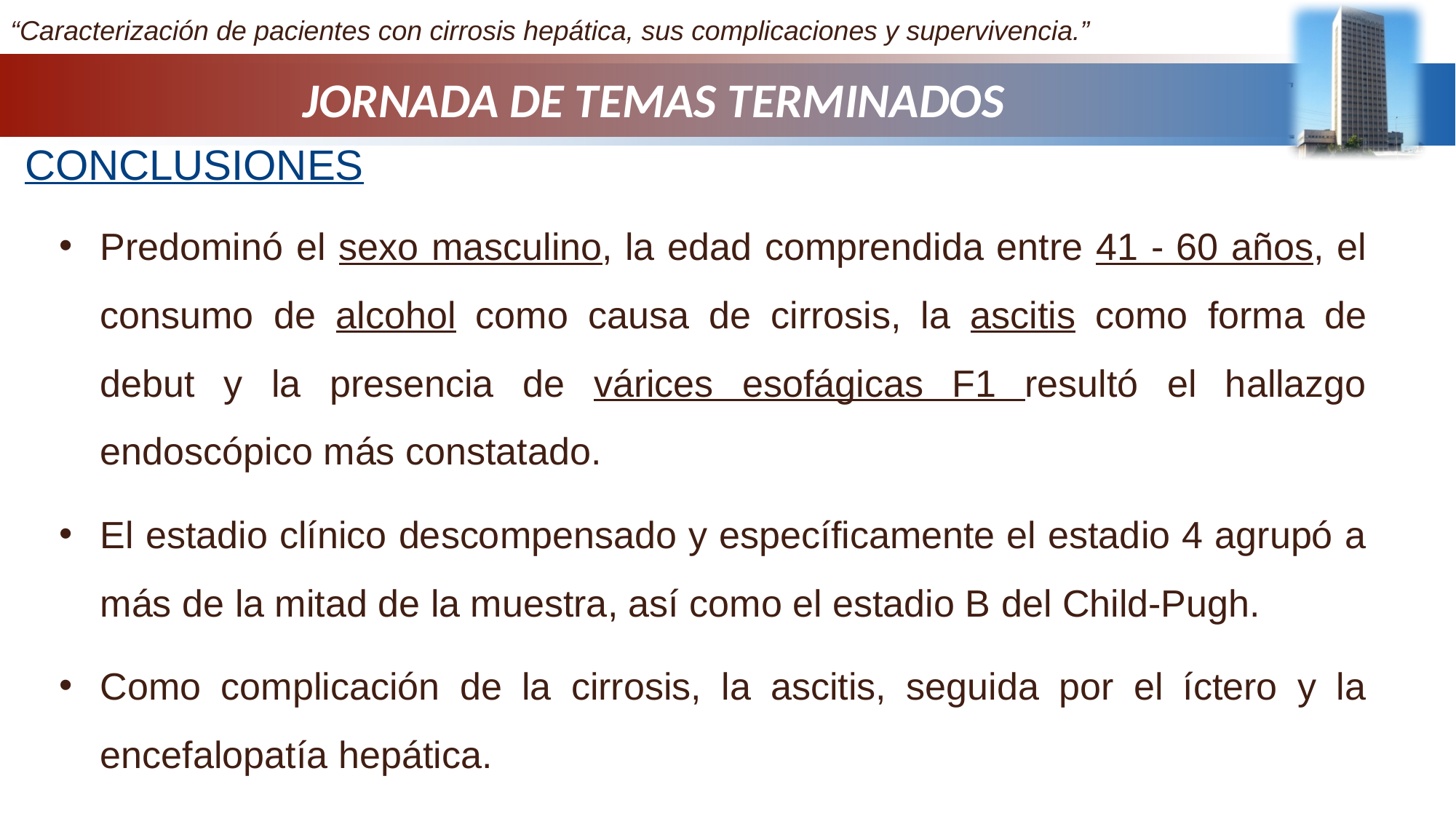

“Caracterización de pacientes con cirrosis hepática, sus complicaciones y supervivencia.”
# JORNADA DE TEMAS TERMINADOS
CONCLUSIONES
Predominó el sexo masculino, la edad comprendida entre 41 - 60 años, el consumo de alcohol como causa de cirrosis, la ascitis como forma de debut y la presencia de várices esofágicas F1 resultó el hallazgo endoscópico más constatado.
El estadio clínico descompensado y específicamente el estadio 4 agrupó a más de la mitad de la muestra, así como el estadio B del Child-Pugh.
Como complicación de la cirrosis, la ascitis, seguida por el íctero y la encefalopatía hepática.